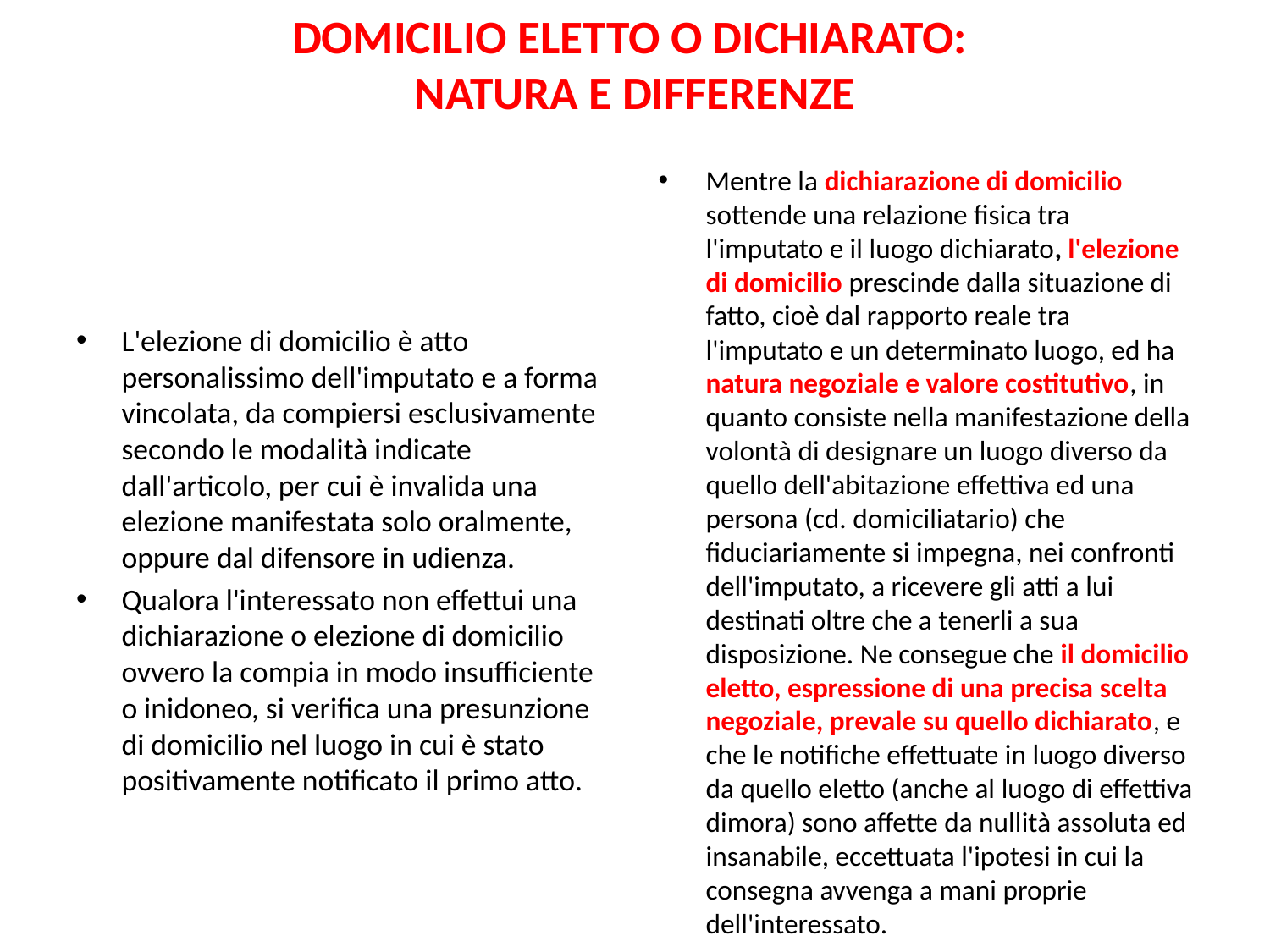

# DOMICILIO ELETTO O DICHIARATO: NATURA E DIFFERENZE
Mentre la dichiarazione di domicilio sottende una relazione fisica tra l'imputato e il luogo dichiarato, l'elezione di domicilio prescinde dalla situazione di fatto, cioè dal rapporto reale tra l'imputato e un determinato luogo, ed ha natura negoziale e valore costitutivo, in quanto consiste nella manifestazione della volontà di designare un luogo diverso da quello dell'abitazione effettiva ed una persona (cd. domiciliatario) che fiduciariamente si impegna, nei confronti dell'imputato, a ricevere gli atti a lui destinati oltre che a tenerli a sua disposizione. Ne consegue che il domicilio eletto, espressione di una precisa scelta negoziale, prevale su quello dichiarato, e che le notifiche effettuate in luogo diverso da quello eletto (anche al luogo di effettiva dimora) sono affette da nullità assoluta ed insanabile, eccettuata l'ipotesi in cui la consegna avvenga a mani proprie dell'interessato.

L'elezione di domicilio è atto personalissimo dell'imputato e a forma vincolata, da compiersi esclusivamente secondo le modalità indicate dall'articolo, per cui è invalida una elezione manifestata solo oralmente, oppure dal difensore in udienza.
Qualora l'interessato non effettui una dichiarazione o elezione di domicilio ovvero la compia in modo insufficiente o inidoneo, si verifica una presunzione di domicilio nel luogo in cui è stato positivamente notificato il primo atto.